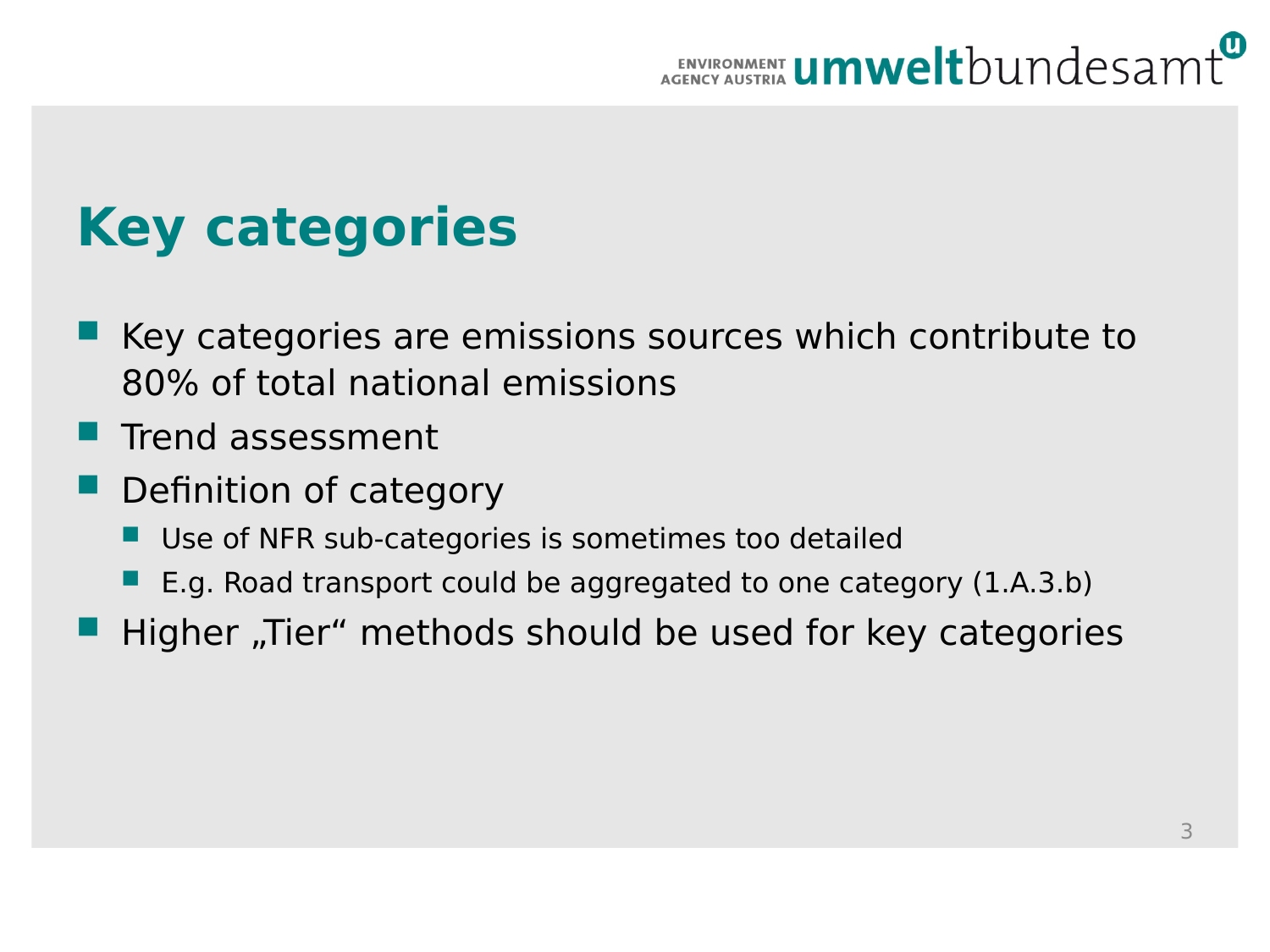

# Key categories
Key categories are emissions sources which contribute to 80% of total national emissions
Trend assessment
Definition of category
Use of NFR sub-categories is sometimes too detailed
E.g. Road transport could be aggregated to one category (1.A.3.b)
Higher „Tier“ methods should be used for key categories

3